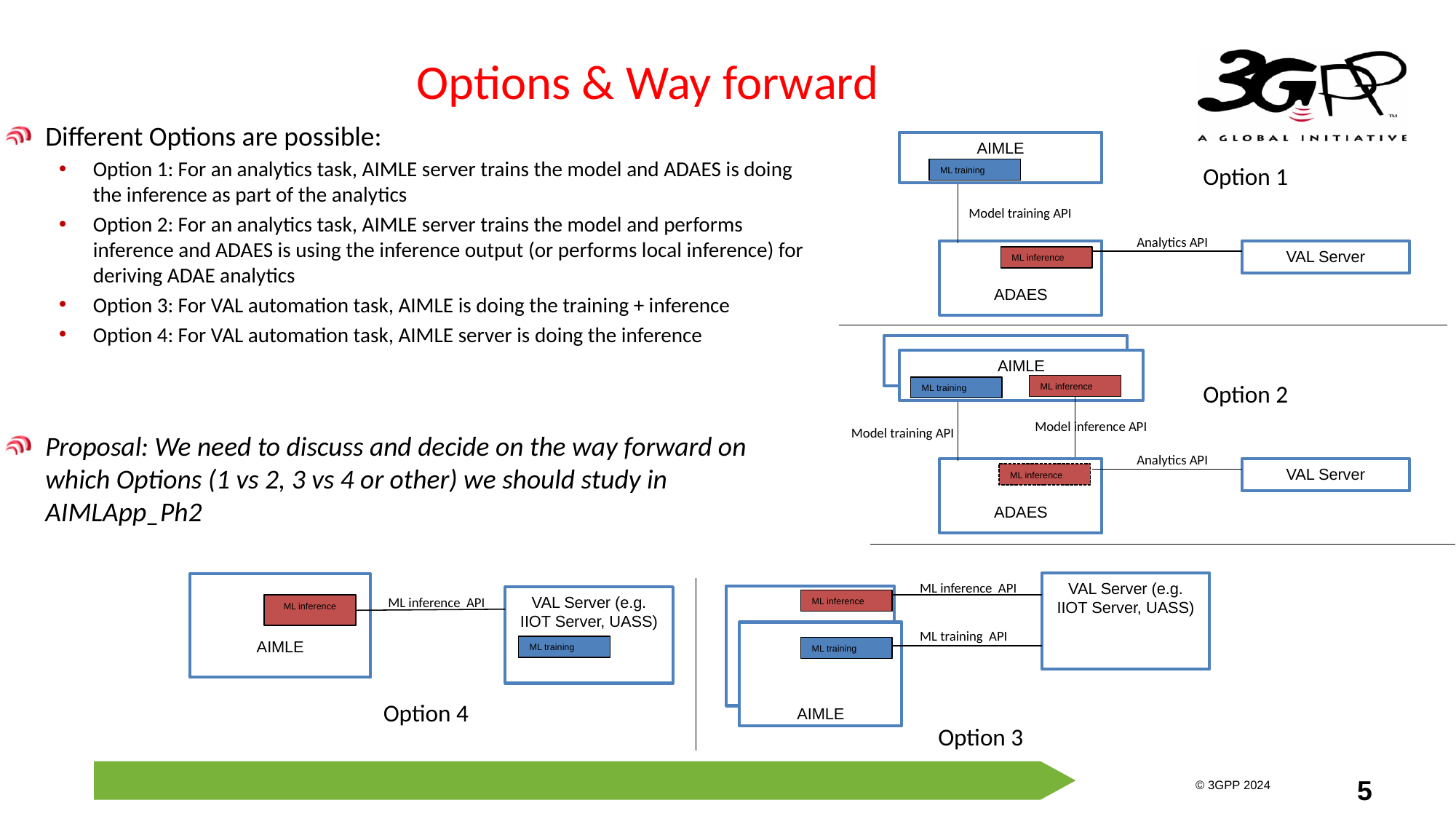

# Options & Way forward
Different Options are possible:
Option 1: For an analytics task, AIMLE server trains the model and ADAES is doing the inference as part of the analytics
Option 2: For an analytics task, AIMLE server trains the model and performs inference and ADAES is using the inference output (or performs local inference) for deriving ADAE analytics
Option 3: For VAL automation task, AIMLE is doing the training + inference
Option 4: For VAL automation task, AIMLE server is doing the inference

Proposal: We need to discuss and decide on the way forward on which Options (1 vs 2, 3 vs 4 or other) we should study in AIMLApp_Ph2
AIMLE
ML training
Model training API
Analytics API

ADAES
VAL Server
ML inference
Option 1

AIMLE
ML inference
ML training
Model training API
Analytics API

ADAES
VAL Server
Option 2
Model inference API
ML inference
VAL Server (e.g. IIOT Server, UASS)

AIMLE
ML inference  API

AIMLE
VAL Server (e.g. IIOT Server, UASS)
ML inference  API
ML inference
ML inference

AIMLE
ML training  API
ML training
ML training
Option 4
Option 3